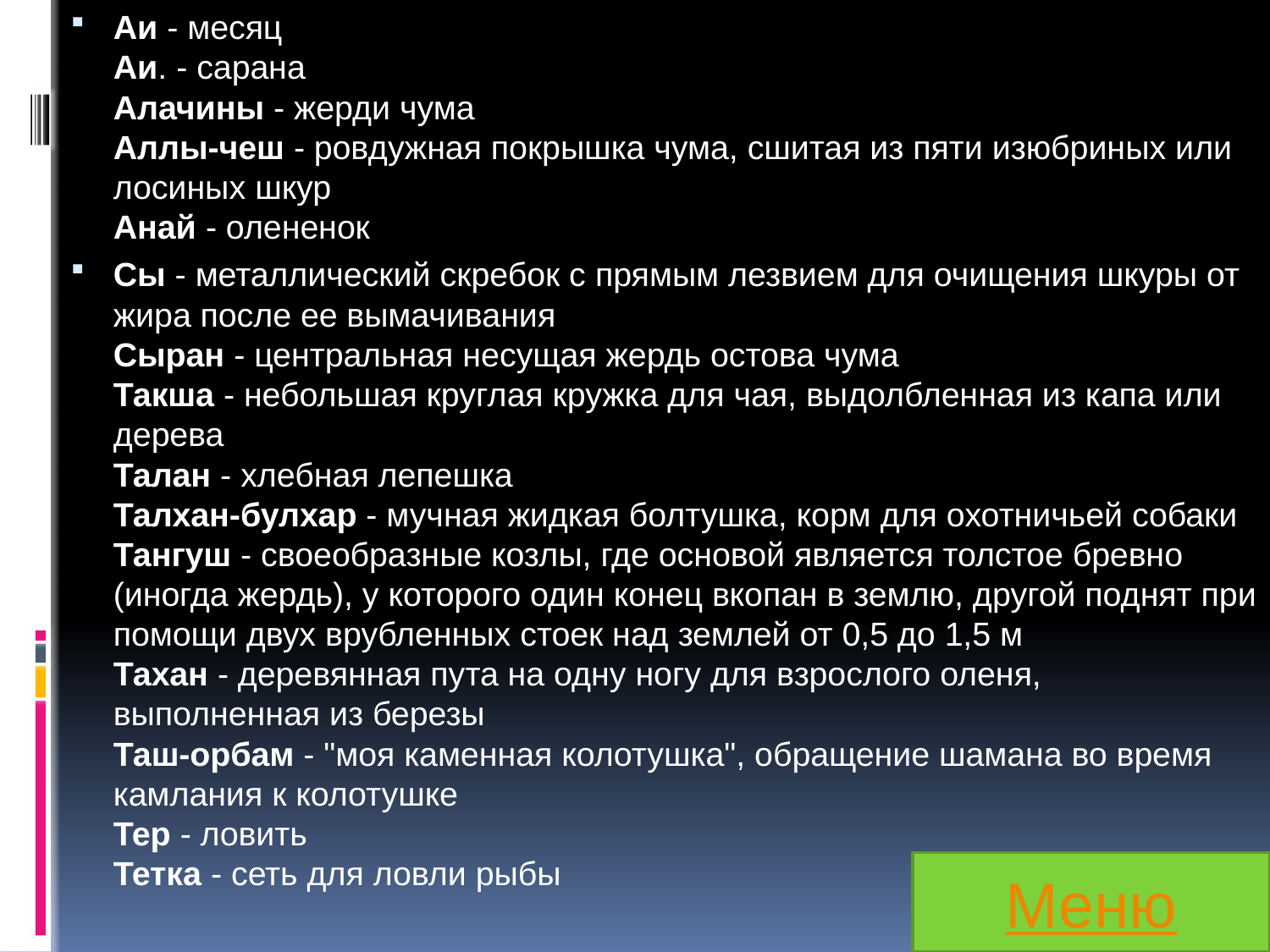

Аи - месяц
Аи. - сарана
Алачины - жерди чума
Аллы-чеш - ровдужная покрышка чума, сшитая из пяти изюбриных или лосиных шкур
Анай - олененок
Сы - металлический скребок с прямым лезвием для очищения шкуры от жира после ее вымачивания
Сыран - центральная несущая жердь остова чума
Такша - небольшая круглая кружка для чая, выдолбленная из капа или дерева
Талан - хлебная лепешка
Талхан-булхар - мучная жидкая болтушка, корм для охотничьей собаки
Тангуш - своеобразные козлы, где основой является толстое бревно (иногда жердь), у которого один конец вкопан в землю, другой поднят при помощи двух врубленных стоек над землей от 0,5 до 1,5 м
Тахан - деревянная пута на одну ногу для взрослого оленя, выполненная из березы
Таш-орбам - "моя каменная колотушка", обращение шамана во время камлания к колотушке
Тер - ловить
Тетка - сеть для ловли рыбы
Меню